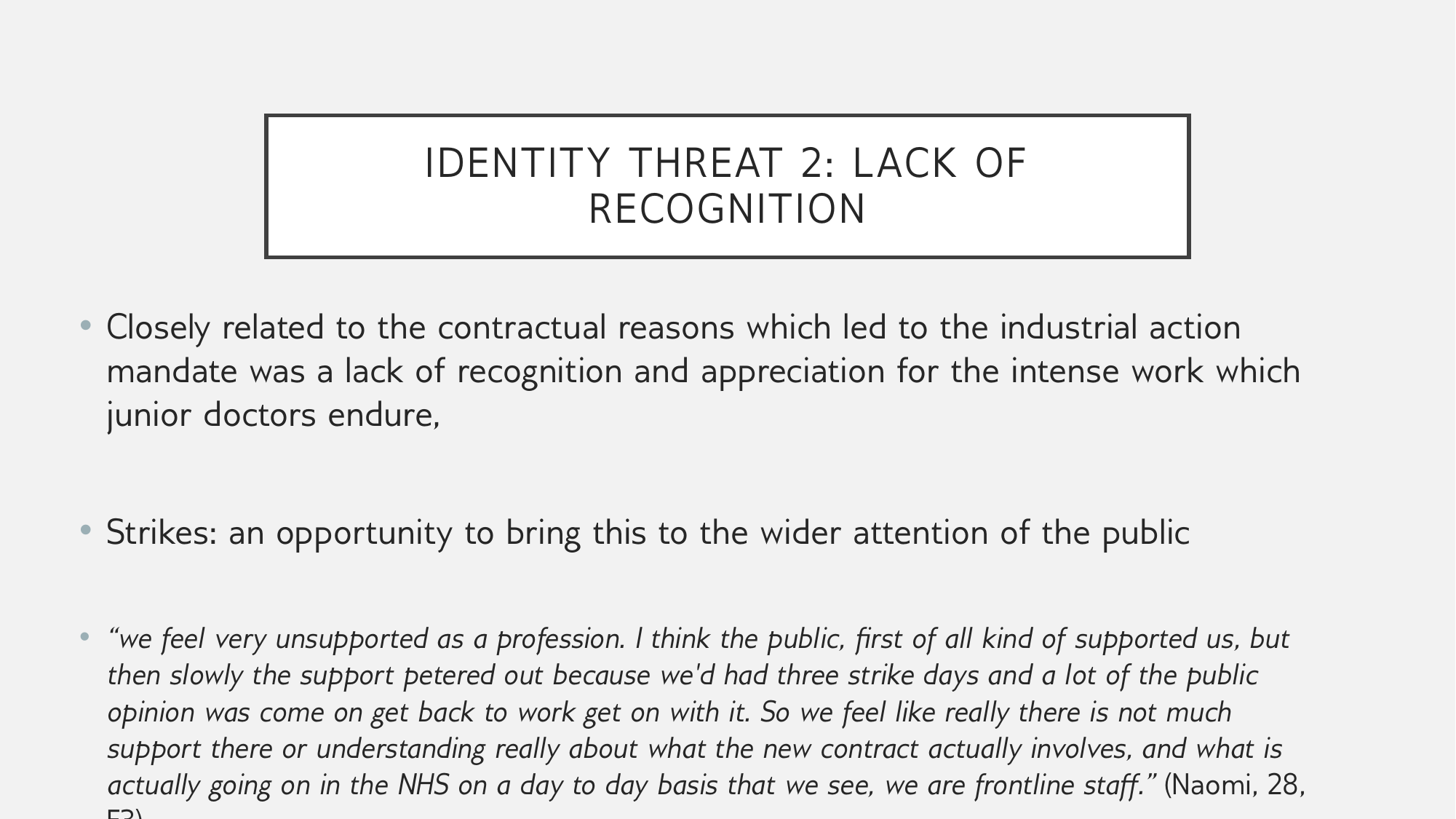

# Identity threat 2: lack of recognition
Closely related to the contractual reasons which led to the industrial action mandate was a lack of recognition and appreciation for the intense work which junior doctors endure,

Strikes: an opportunity to bring this to the wider attention of the public

“we feel very unsupported as a profession. I think the public, first of all kind of supported us, but then slowly the support petered out because we'd had three strike days and a lot of the public opinion was come on get back to work get on with it. So we feel like really there is not much support there or understanding really about what the new contract actually involves, and what is actually going on in the NHS on a day to day basis that we see, we are frontline staff.” (Naomi, 28, F3)